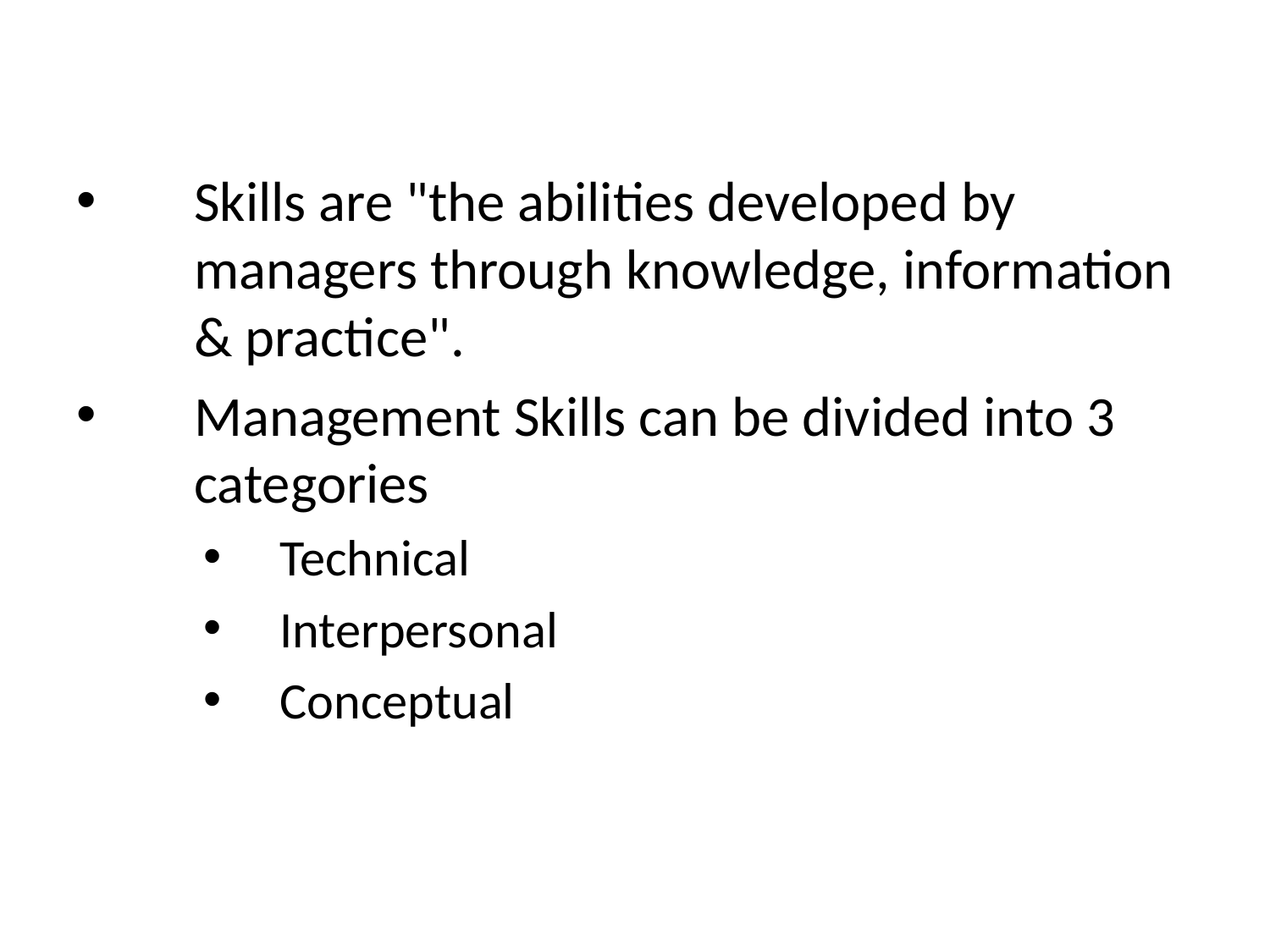

Skills are "the abilities developed by managers through knowledge, information & practice".
Management Skills can be divided into 3 categories
Technical
Interpersonal
Conceptual